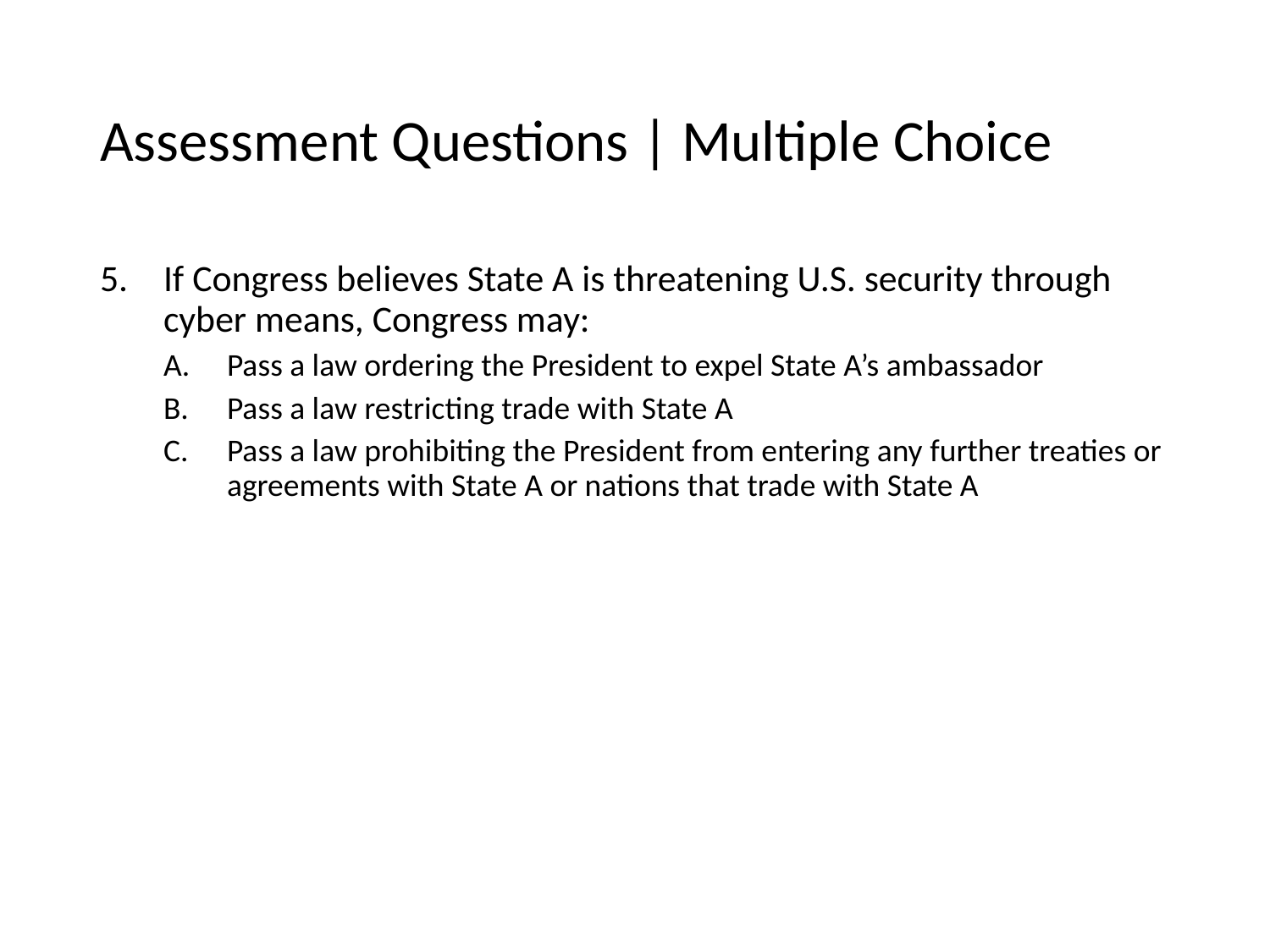

# Assessment Questions | Multiple Choice
If Congress believes State A is threatening U.S. security through cyber means, Congress may:
Pass a law ordering the President to expel State A’s ambassador
Pass a law restricting trade with State A
Pass a law prohibiting the President from entering any further treaties or agreements with State A or nations that trade with State A